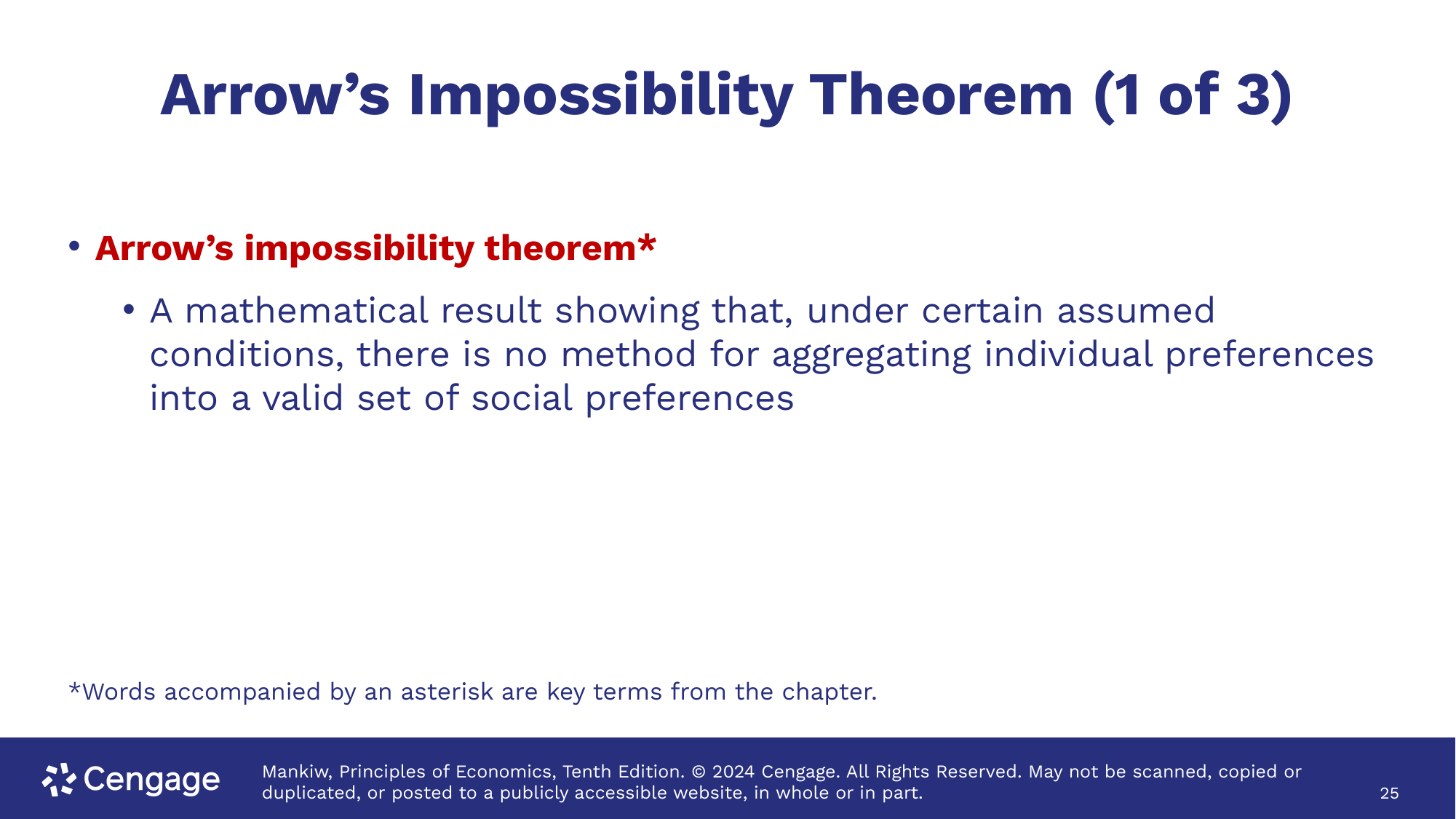

# Arrow’s Impossibility Theorem (1 of 3)
Arrow’s impossibility theorem*
A mathematical result showing that, under certain assumed conditions, there is no method for aggregating individual preferences into a valid set of social preferences
*Words accompanied by an asterisk are key terms from the chapter.